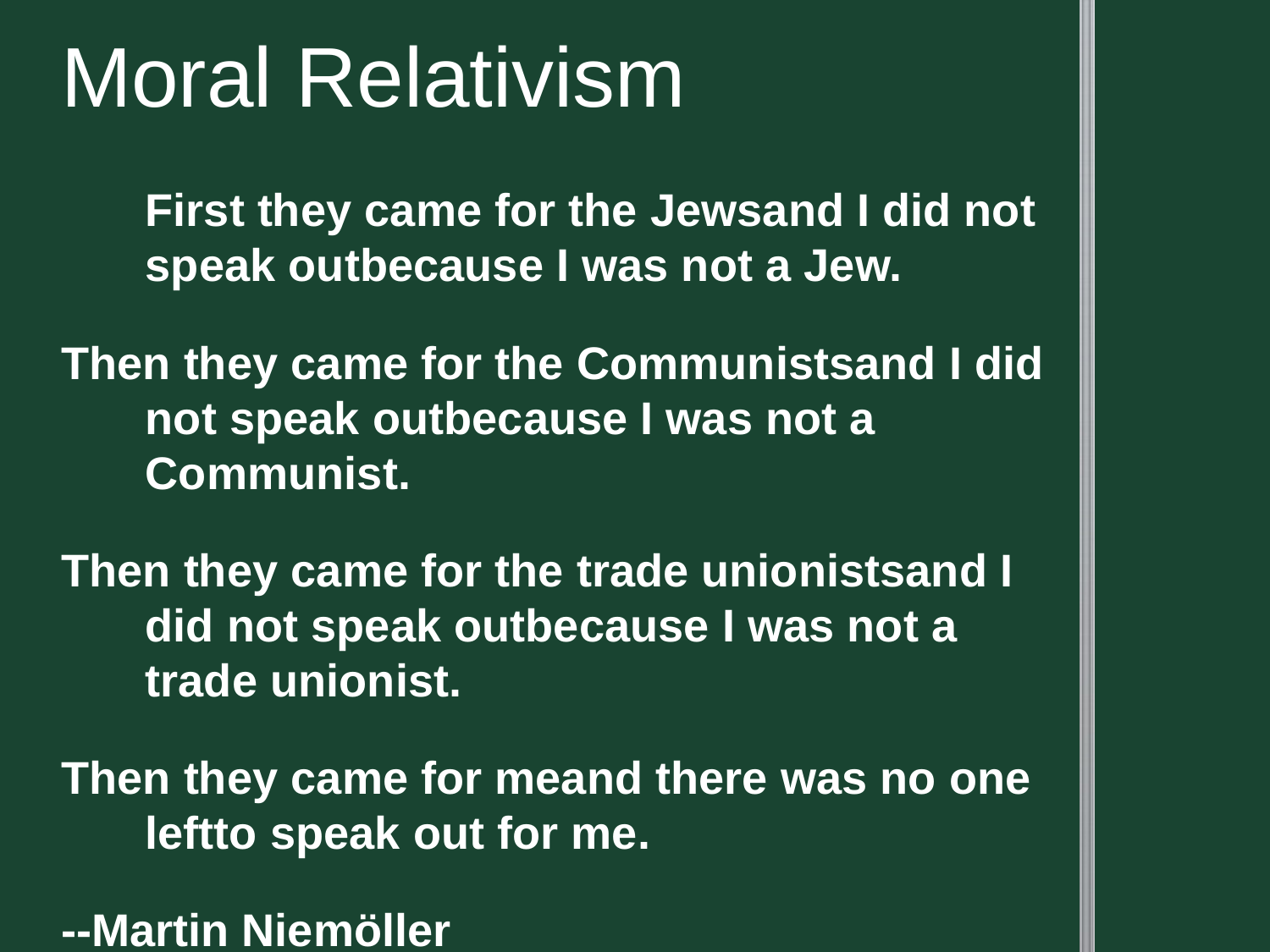

# Moral Relativism
	First they came for the Jews and I did not speak out because I was not a Jew.
 Then they came for the Communists and I did not speak out because I was not a Communist.
 Then they came for the trade unionists and I did not speak out because I was not a trade unionist.
 Then they came for me and there was no one left to speak out for me.
--Martin Niemöller